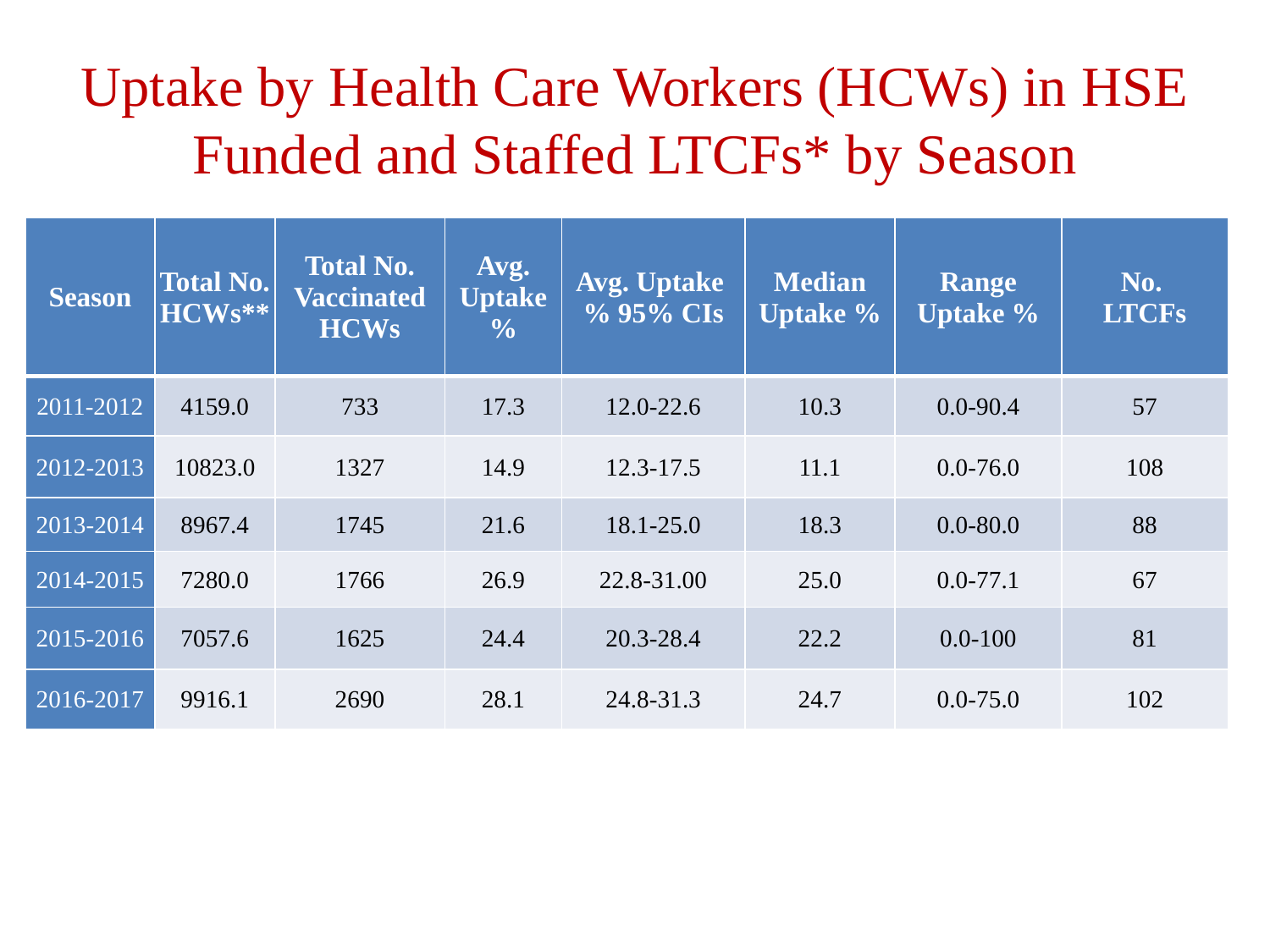

# Uptake by Health Care Workers (HCWs) in HSE Funded and Staffed LTCFs* by Season

| Season | Total No. HCWs\*\* | Total No. Vaccinated HCWs | Avg. Uptake % | Avg. Uptake % 95% CIs | Median Uptake % | Range Uptake % | No. LTCFs |
| --- | --- | --- | --- | --- | --- | --- | --- |
| 2011-2012 | 4159.0 | 733 | 17.3 | 12.0-22.6 | 10.3 | 0.0-90.4 | 57 |
| 2012-2013 | 10823.0 | 1327 | 14.9 | 12.3-17.5 | 11.1 | 0.0-76.0 | 108 |
| 2013-2014 | 8967.4 | 1745 | 21.6 | 18.1-25.0 | 18.3 | 0.0-80.0 | 88 |
| 2014-2015 | 7280.0 | 1766 | 26.9 | 22.8-31.00 | 25.0 | 0.0-77.1 | 67 |
| 2015-2016 | 7057.6 | 1625 | 24.4 | 20.3-28.4 | 22.2 | 0.0-100 | 81 |
| 2016-2017 | 9916.1 | 2690 | 28.1 | 24.8-31.3 | 24.7 | 0.0-75.0 | 102 |